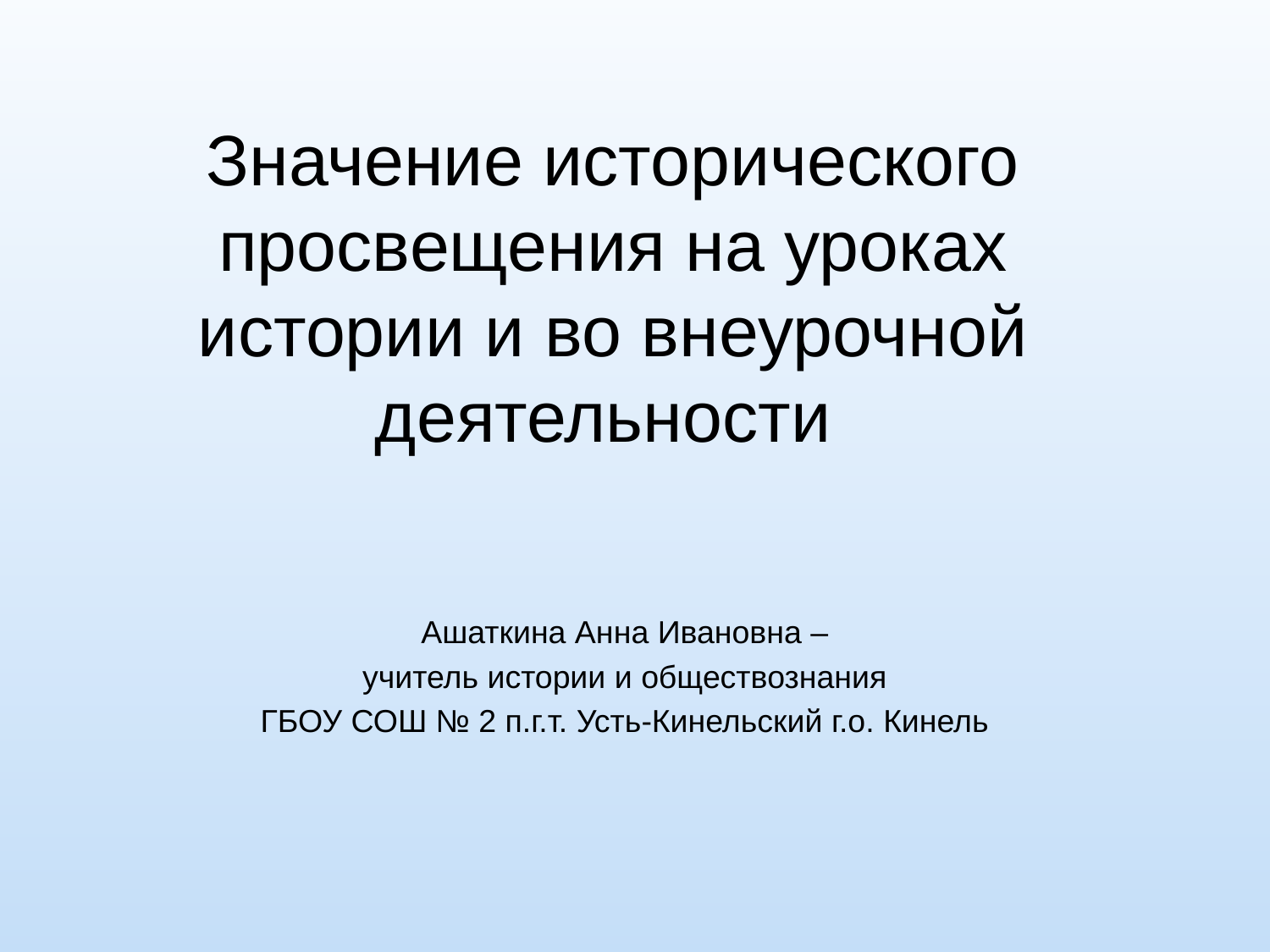

# Значение исторического просвещения на уроках истории и во внеурочной деятельности
Ашаткина Анна Ивановна –
 учитель истории и обществознания
ГБОУ СОШ № 2 п.г.т. Усть-Кинельский г.о. Кинель